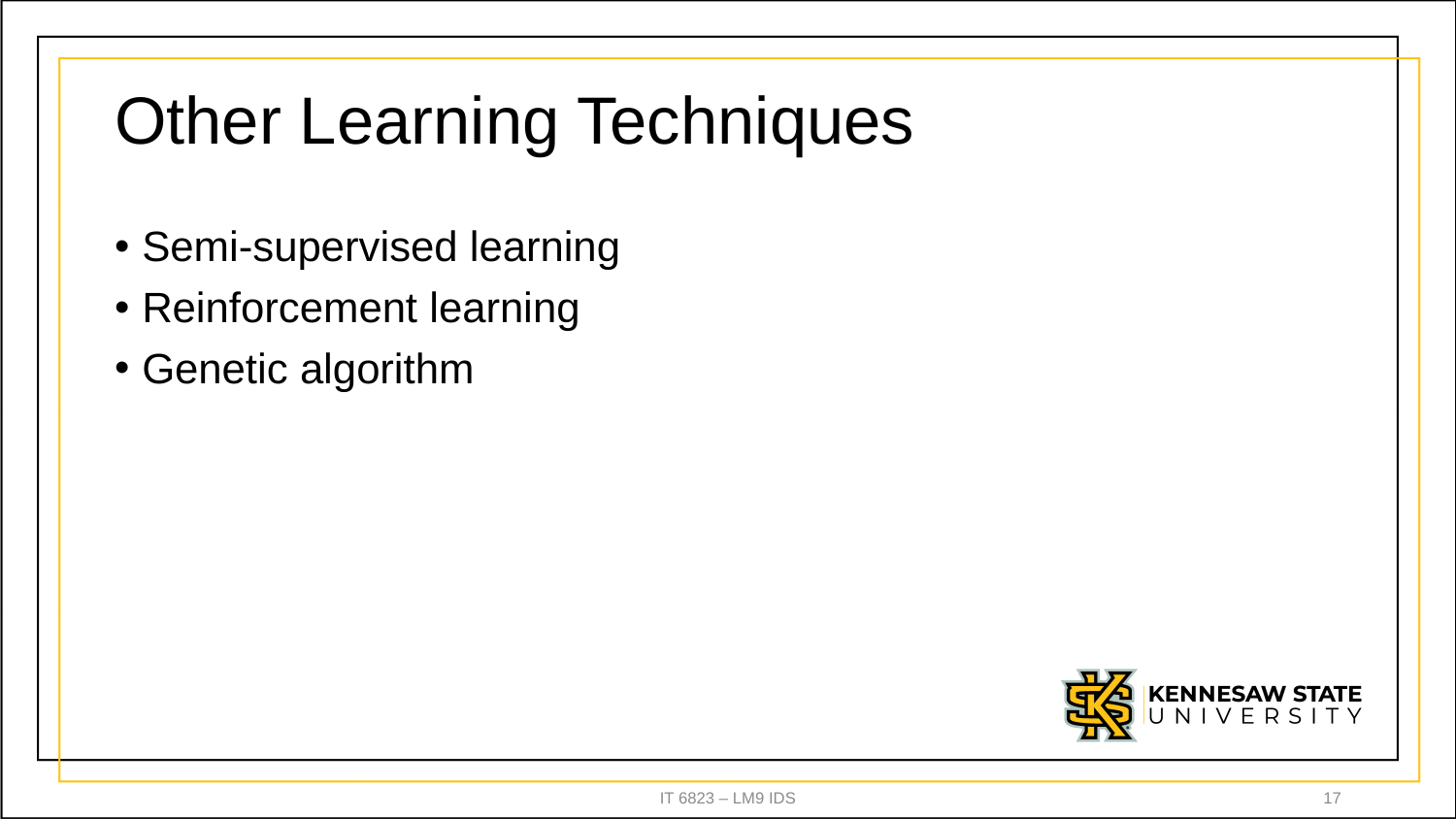

# Other Learning Techniques
Semi-supervised learning
Reinforcement learning
Genetic algorithm

IT 6823 – LM9 IDS
17